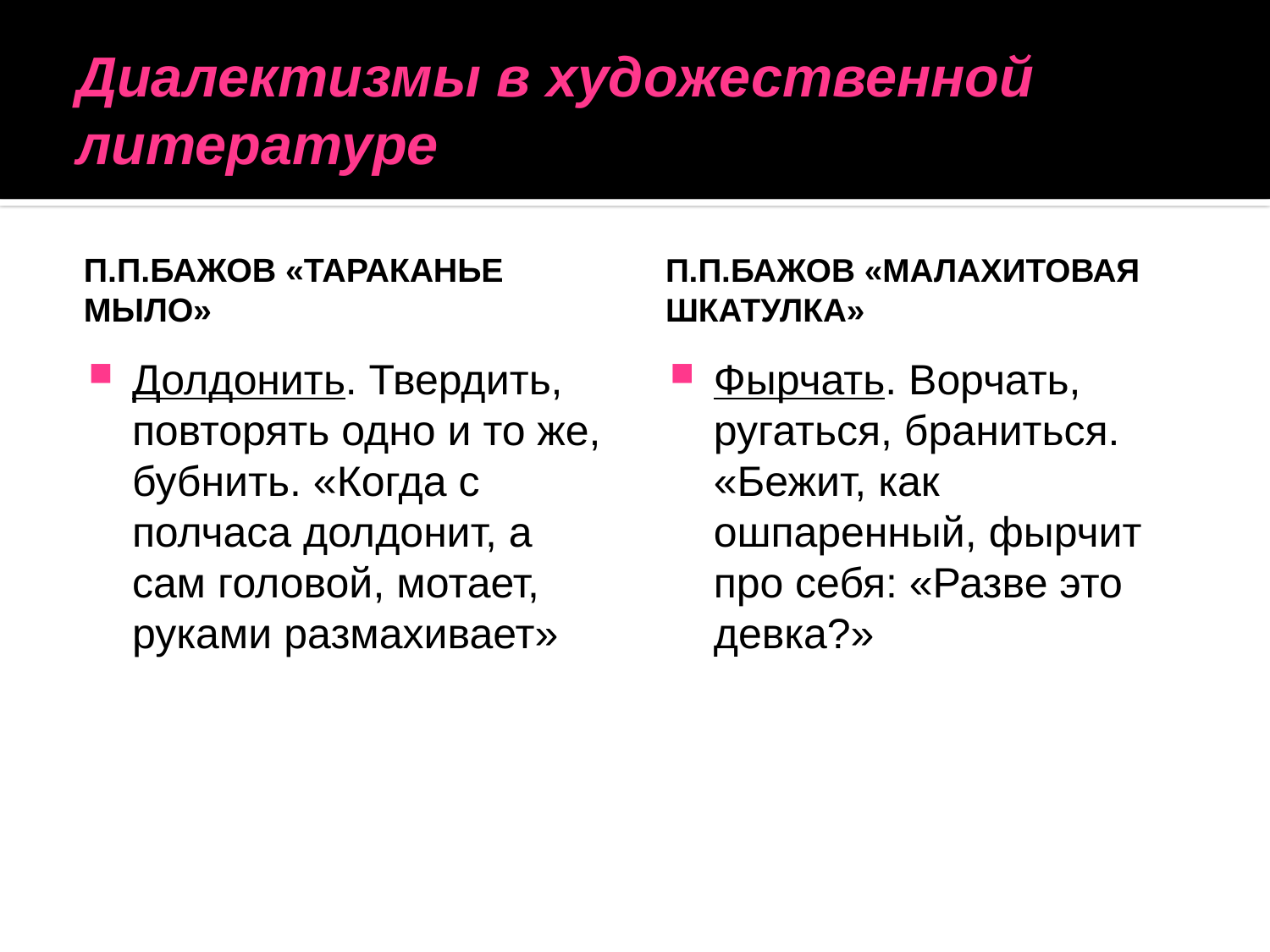

# Диалектизмы в художественной литературе
П.П.Бажов «Тараканье мыло»
П.П.Бажов «Малахитовая     шкатулка»
Долдонить. Твердить, повторять одно и то же, бубнить. «Когда с полчаса долдонит, а сам головой, мотает, руками размахивает»
Фырчать. Ворчать, ругаться, браниться. «Бежит, как ошпаренный, фырчит про себя: «Разве это девка?»